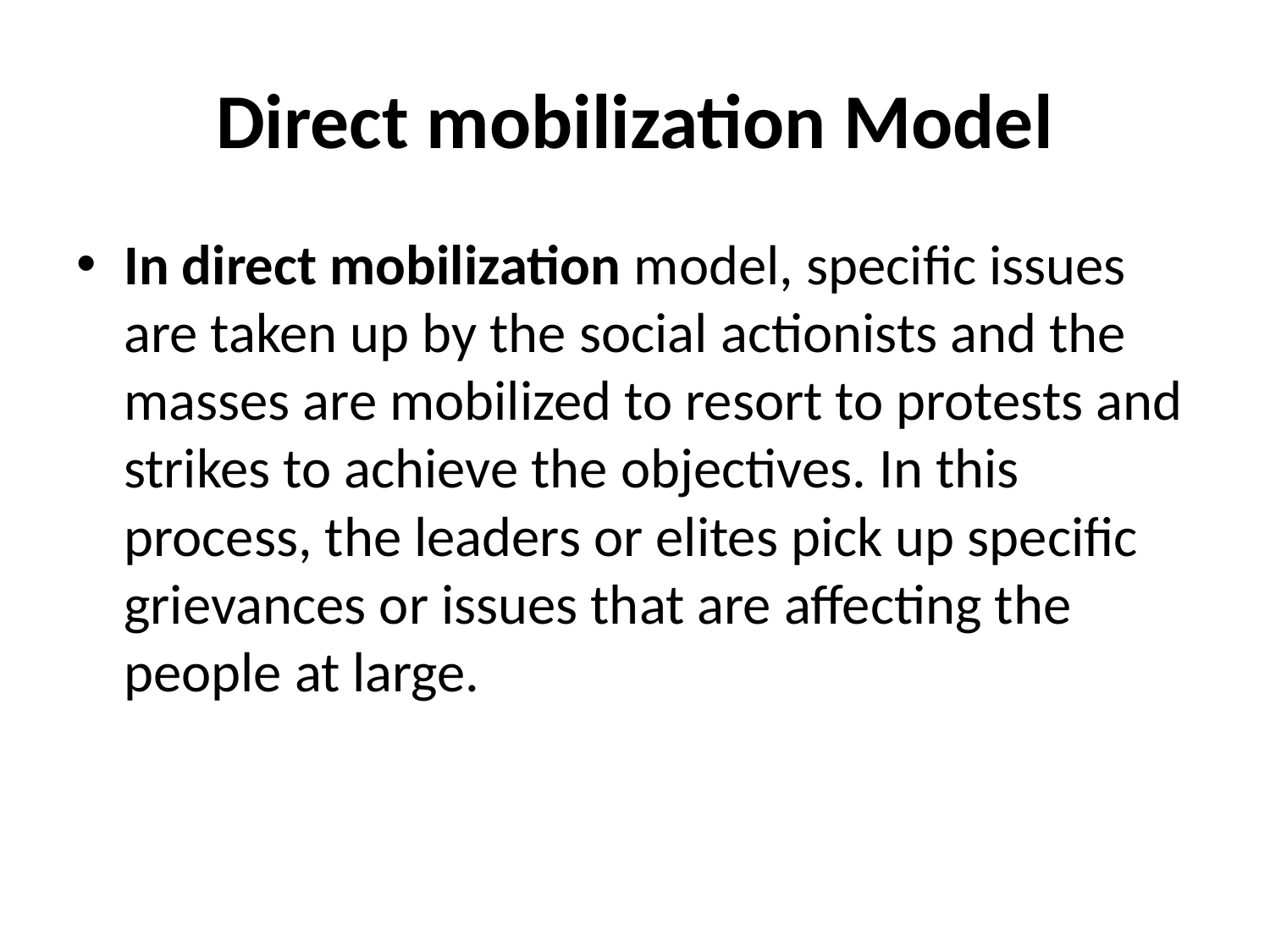

# Direct mobilization Model
In direct mobilization model, specific issues are taken up by the social actionists and the masses are mobilized to resort to protests and strikes to achieve the objectives. In this process, the leaders or elites pick up specific grievances or issues that are affecting the people at large.